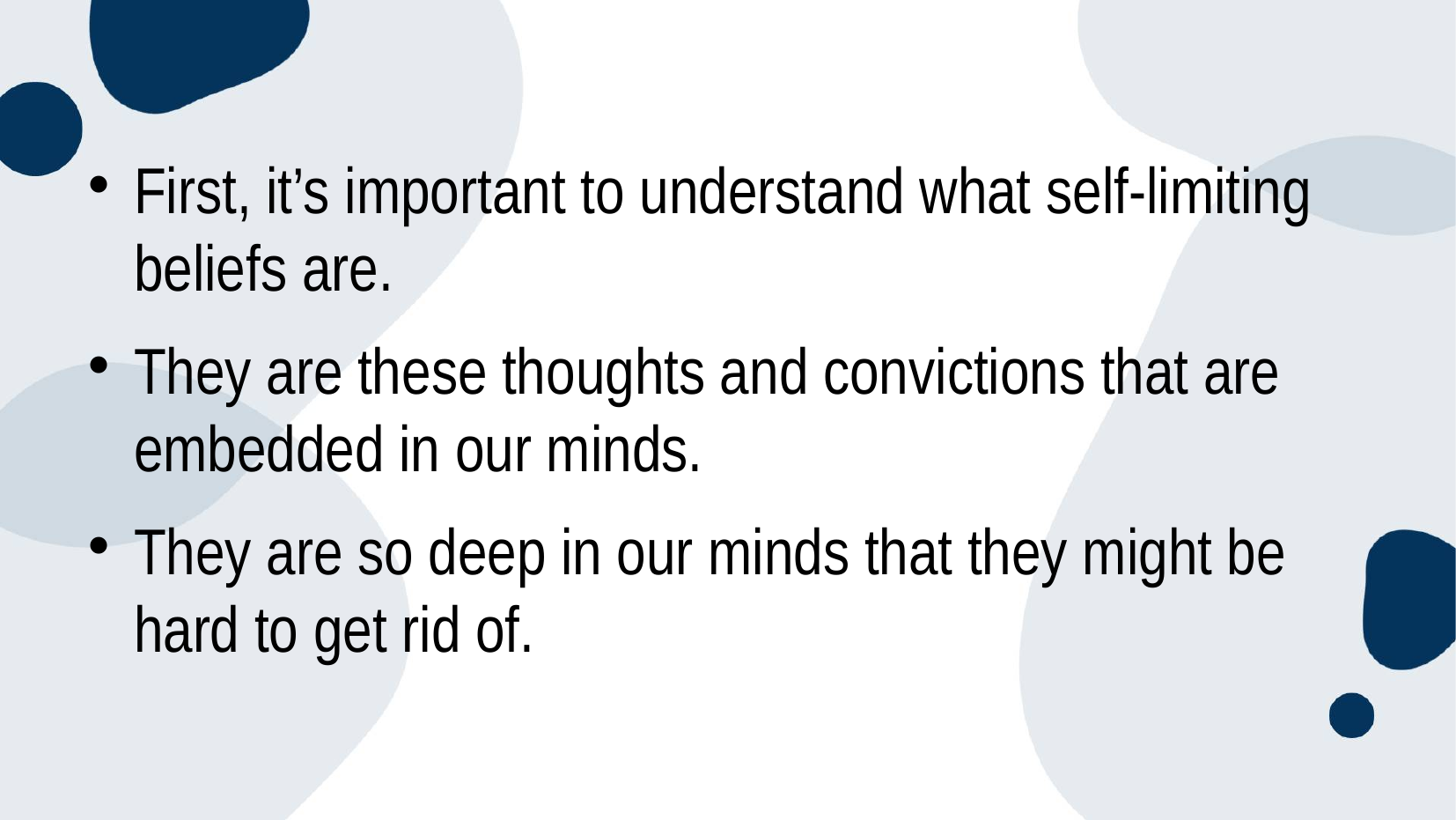

#
First, it’s important to understand what self-limiting beliefs are.
They are these thoughts and convictions that are embedded in our minds.
They are so deep in our minds that they might be hard to get rid of.